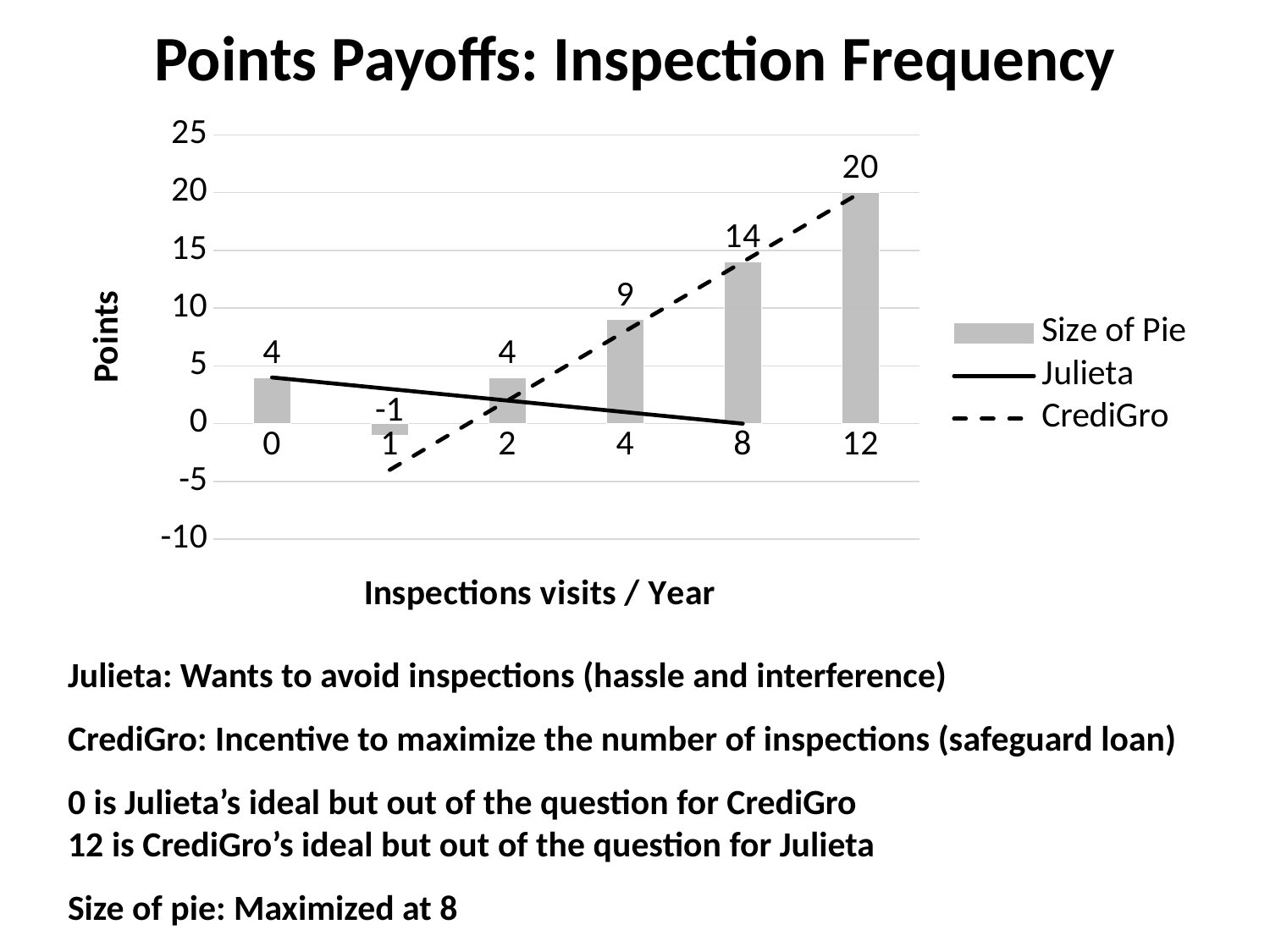

# Points Payoffs: Inspection Frequency

### Chart

| Category | Size of Pie | Julieta | CrediGro |
|---|---|---|---|
| 0 | 4.0 | 4.0 | None |
| 1 | -1.0 | 3.0 | -4.0 |
| 2 | 4.0 | 2.0 | 2.0 |
| 4 | 9.0 | 1.0 | 8.0 |
| 8 | 14.0 | 0.0 | 14.0 |
| 12 | 20.0 | None | 20.0 |
Julieta: Wants to avoid inspections (hassle and interference)

CrediGro: Incentive to maximize the number of inspections (safeguard loan)

0 is Julieta’s ideal but out of the question for CrediGro
12 is CrediGro’s ideal but out of the question for Julieta

Size of pie: Maximized at 8